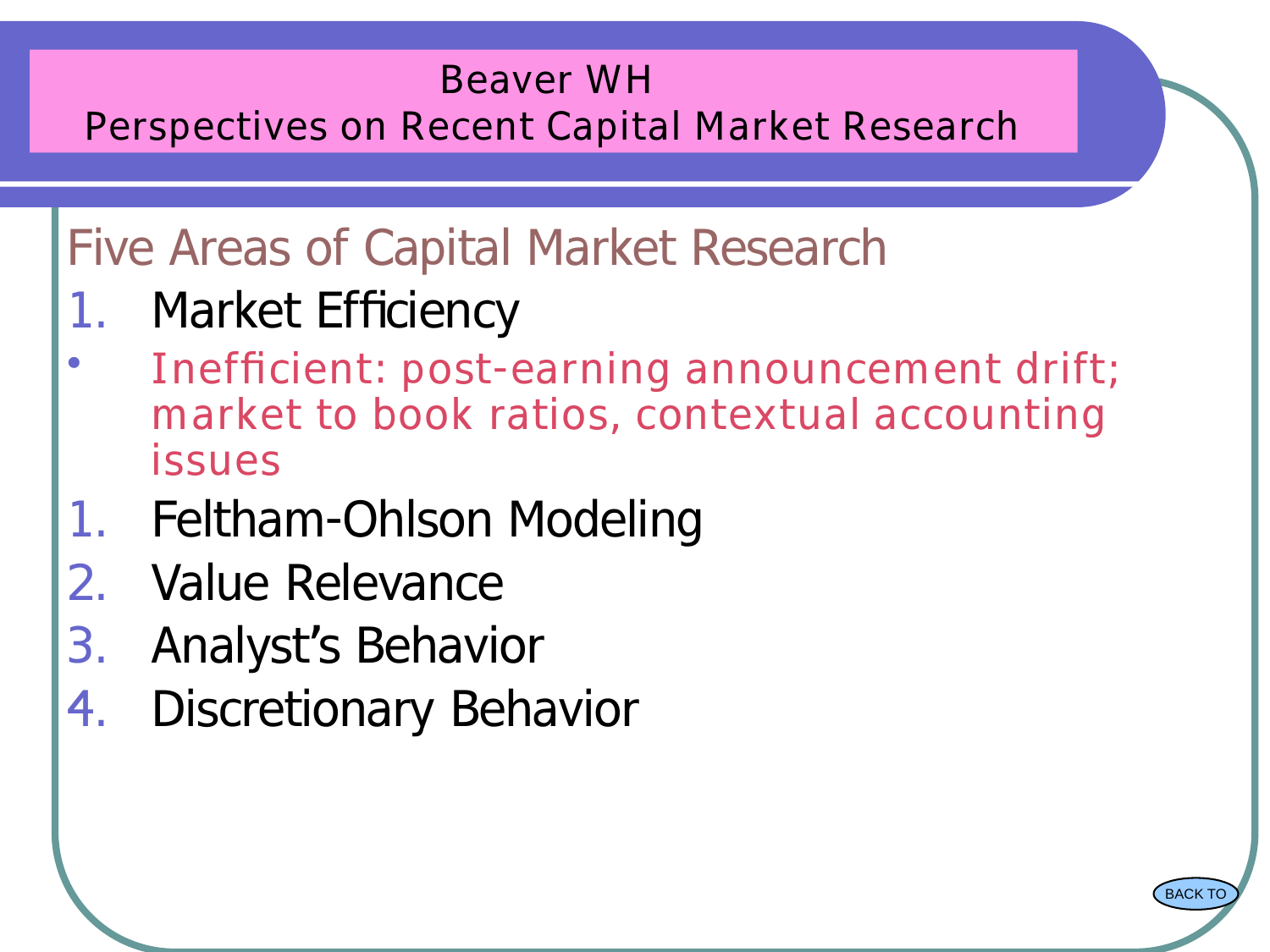

# Beaver WH Perspectives on Recent Capital Market Research
Five Areas of Capital Market Research
Market Efficiency
Inefficient: post-earning announcement drift; market to book ratios, contextual accounting issues
Feltham-Ohlson Modeling
Value Relevance
Analyst’s Behavior
Discretionary Behavior
BACK TO